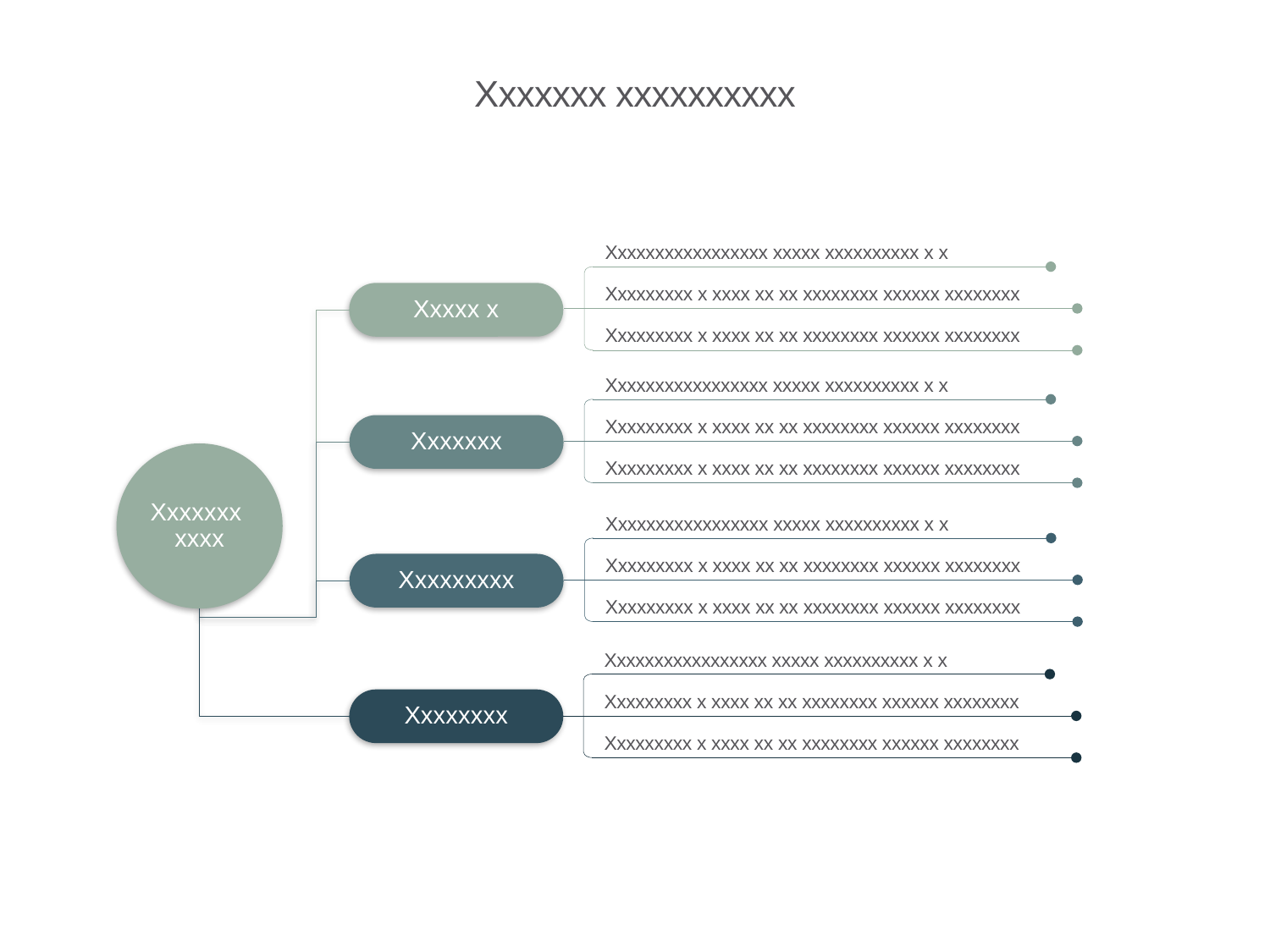

# Xxxxxxx xxxxxxxxxx
Xxxxxxxxxxxxxxxxx xxxxx xxxxxxxxxx x x

Xxxxxxxxx x xxxx xx xx xxxxxxxx xxxxxx xxxxxxxx
Xxxxx x
Xxxxxxxxx x xxxx xx xx xxxxxxxx xxxxxx xxxxxxxx
Xxxxxxxxxxxxxxxxx xxxxx xxxxxxxxxx x x

Xxxxxxxxx x xxxx xx xx xxxxxxxx xxxxxx xxxxxxxx
Xxxxxxx
Xxxxxxx
xxxx
Xxxxxxxxx x xxxx xx xx xxxxxxxx xxxxxx xxxxxxxx
Xxxxxxxxxxxxxxxxx xxxxx xxxxxxxxxx x x

Xxxxxxxxx x xxxx xx xx xxxxxxxx xxxxxx xxxxxxxx
Xxxxxxxxx
Xxxxxxxxx x xxxx xx xx xxxxxxxx xxxxxx xxxxxxxx
Xxxxxxxxxxxxxxxxx xxxxx xxxxxxxxxx x x

Xxxxxxxxx x xxxx xx xx xxxxxxxx xxxxxx xxxxxxxx
Xxxxxxxx
Xxxxxxxxx x xxxx xx xx xxxxxxxx xxxxxx xxxxxxxx